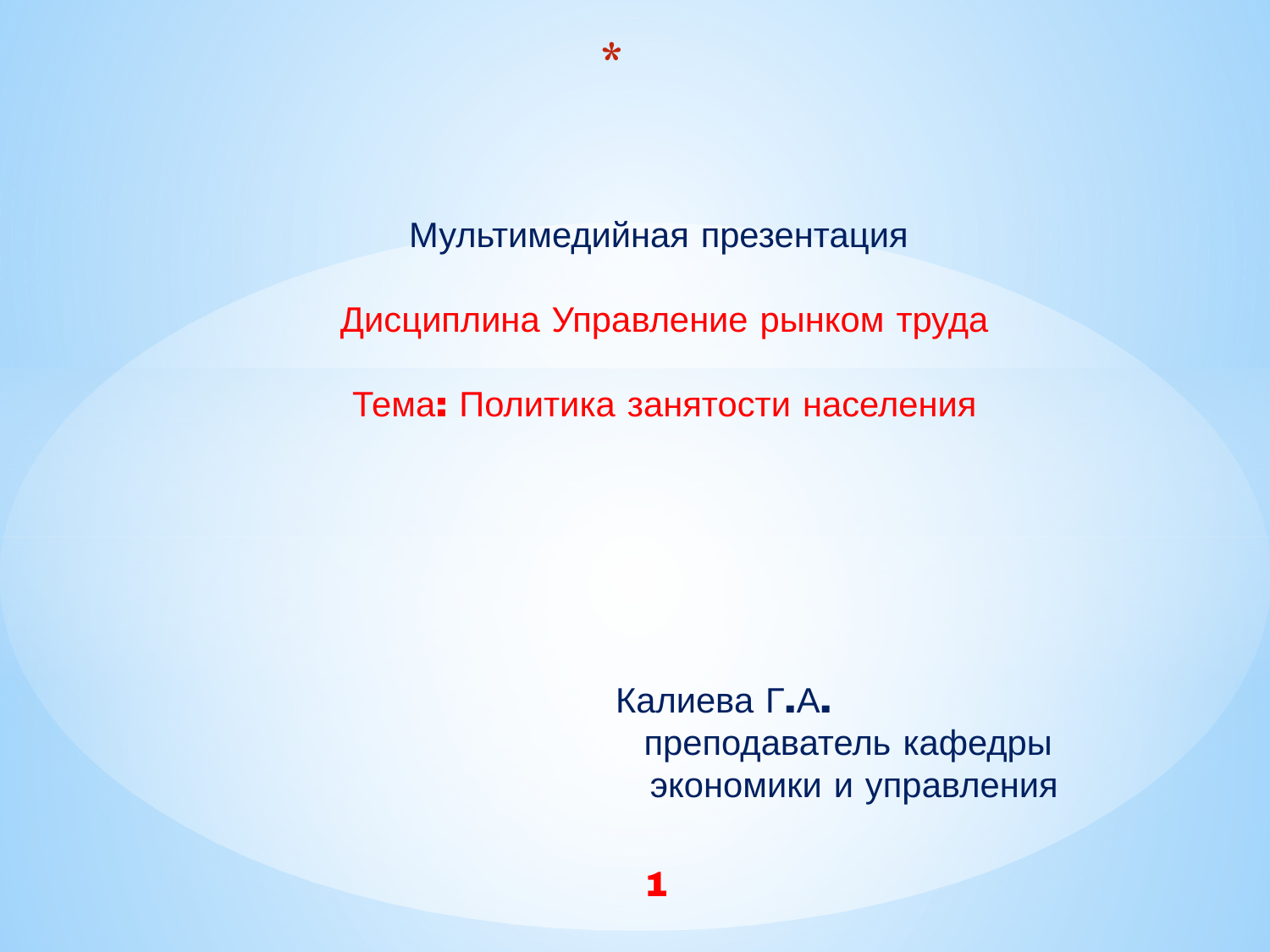

# Мультимедийная презентация Дисциплина Управление рынком труда Тема: Политика занятости населения Калиева Г.А. преподаватель кафедры экономики и управления

1